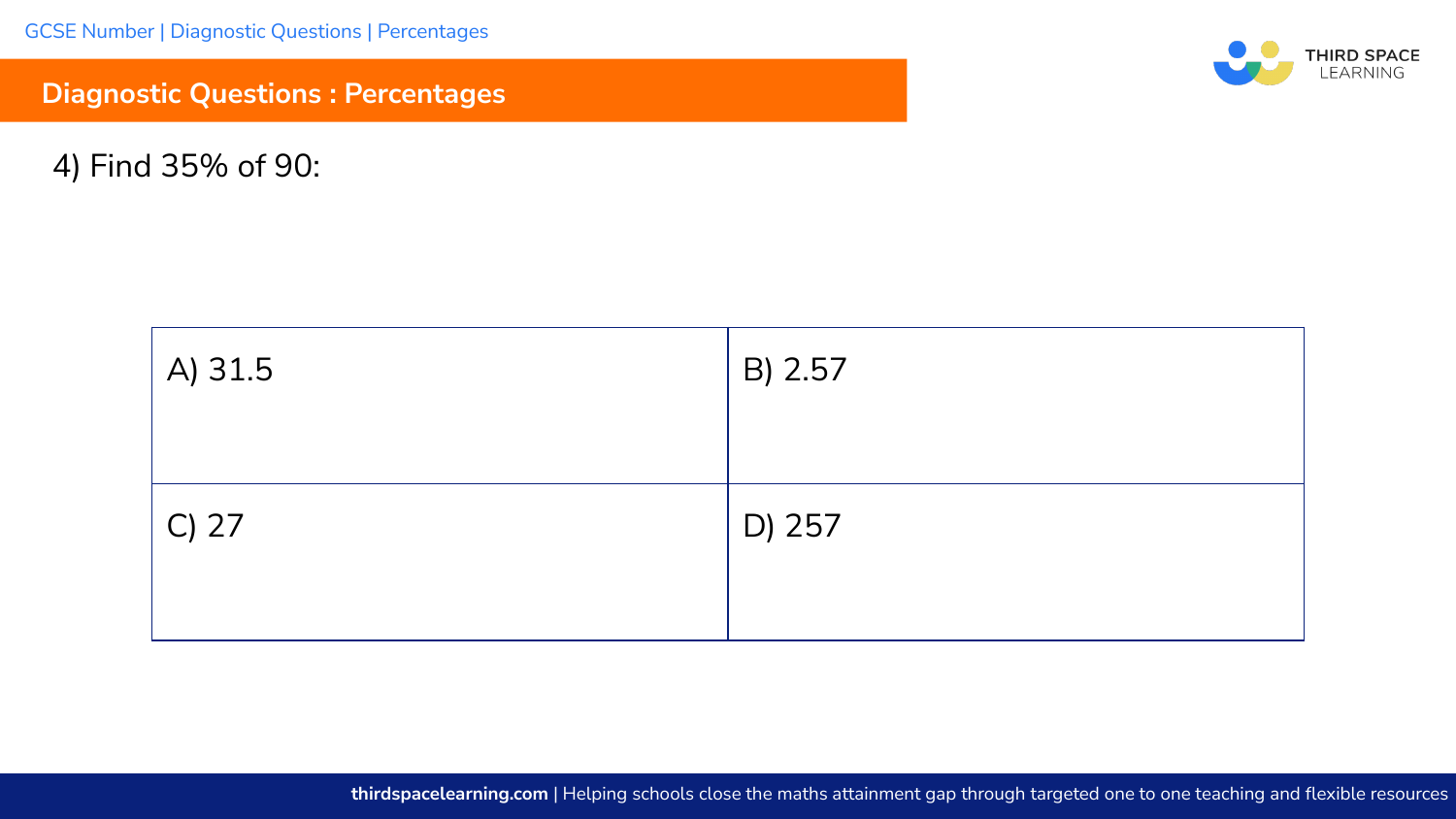

Diagnostic Questions : Percentages
| 4) Find 35% of 90: |
| --- |
| A) 31.5 | B) 2.57 |
| --- | --- |
| C) 27 | D) 257 |